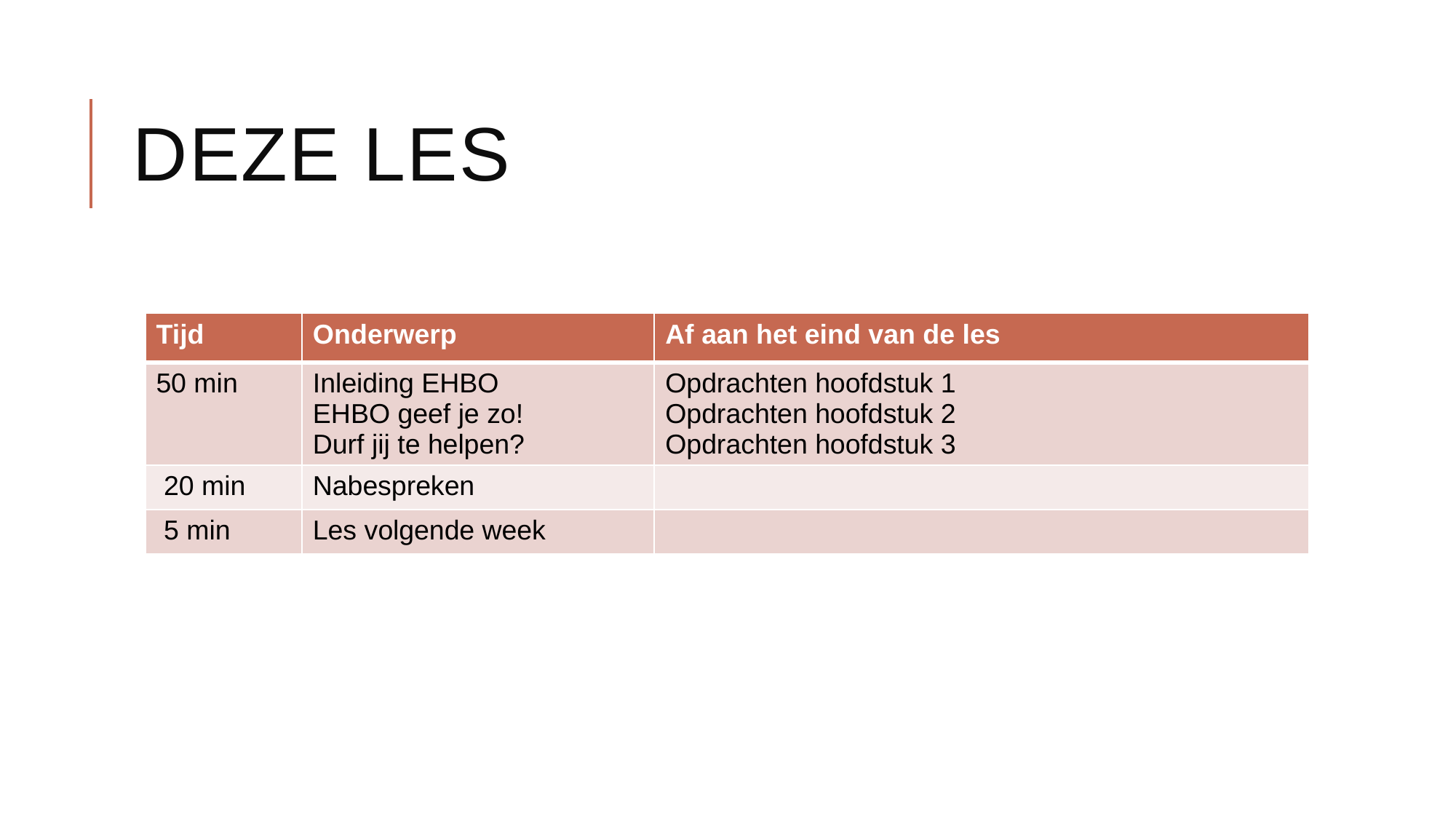

# Deze les

| Tijd | Onderwerp | Af aan het eind van de les |
| --- | --- | --- |
| 45 min | Bespreken roddelen Bespreken discriminatie | Opdrachten: 8, 9, 11, 12, 13 |
|  |  |  |
| Tijd | Onderwerp | Af aan het eind van de les |
| --- | --- | --- |
| 50 min | Inleiding EHBO EHBO geef je zo! Durf jij te helpen? | Opdrachten hoofdstuk 1 Opdrachten hoofdstuk 2 Opdrachten hoofdstuk 3 |
| 20 min | Nabespreken |  |
| 5 min | Les volgende week |  |